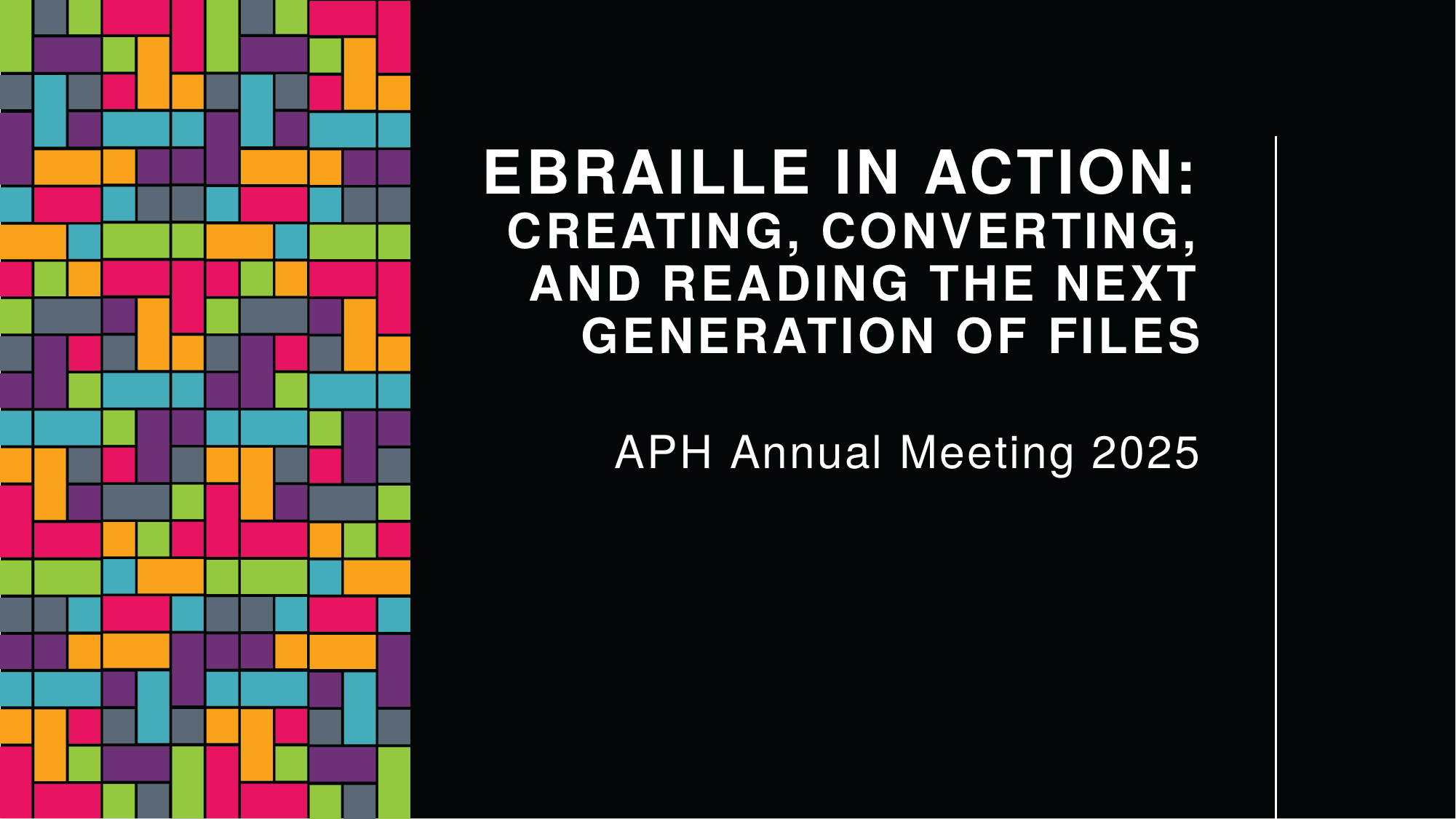

# eBraille in Action: Creating, Converting, and Reading the Next Generation of Files
APH Annual Meeting 2025